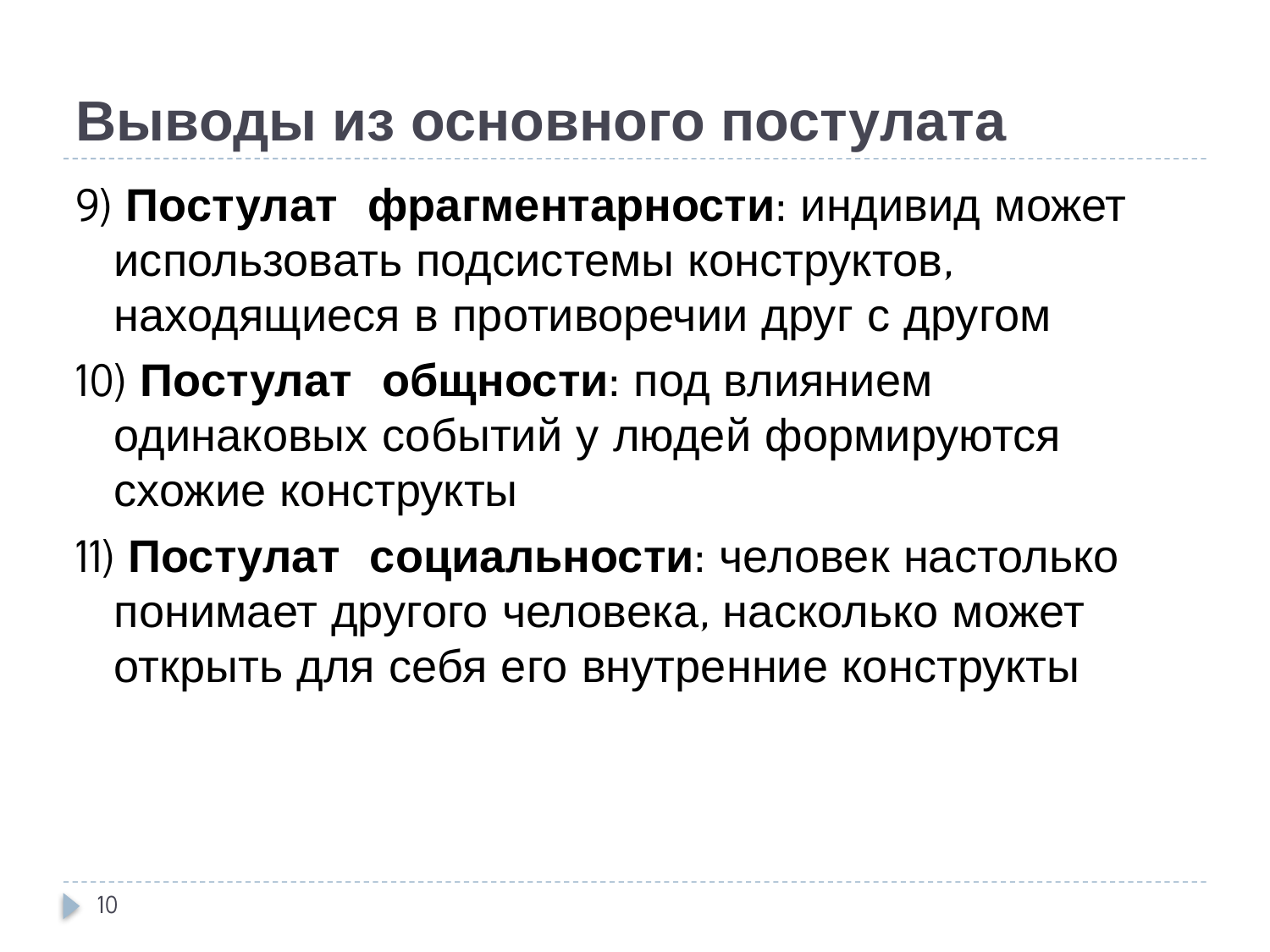

# Выводы из основного постулата
9) Постулат  фрагментарности: индивид может использовать подсистемы конструктов, находящиеся в противоречии друг с другом
10) Постулат  общности: под влиянием одинаковых событий у людей формируются схожие конструкты
11) Постулат  социальности: человек настолько понимает другого человека, насколько может открыть для себя его внутренние конструкты
10